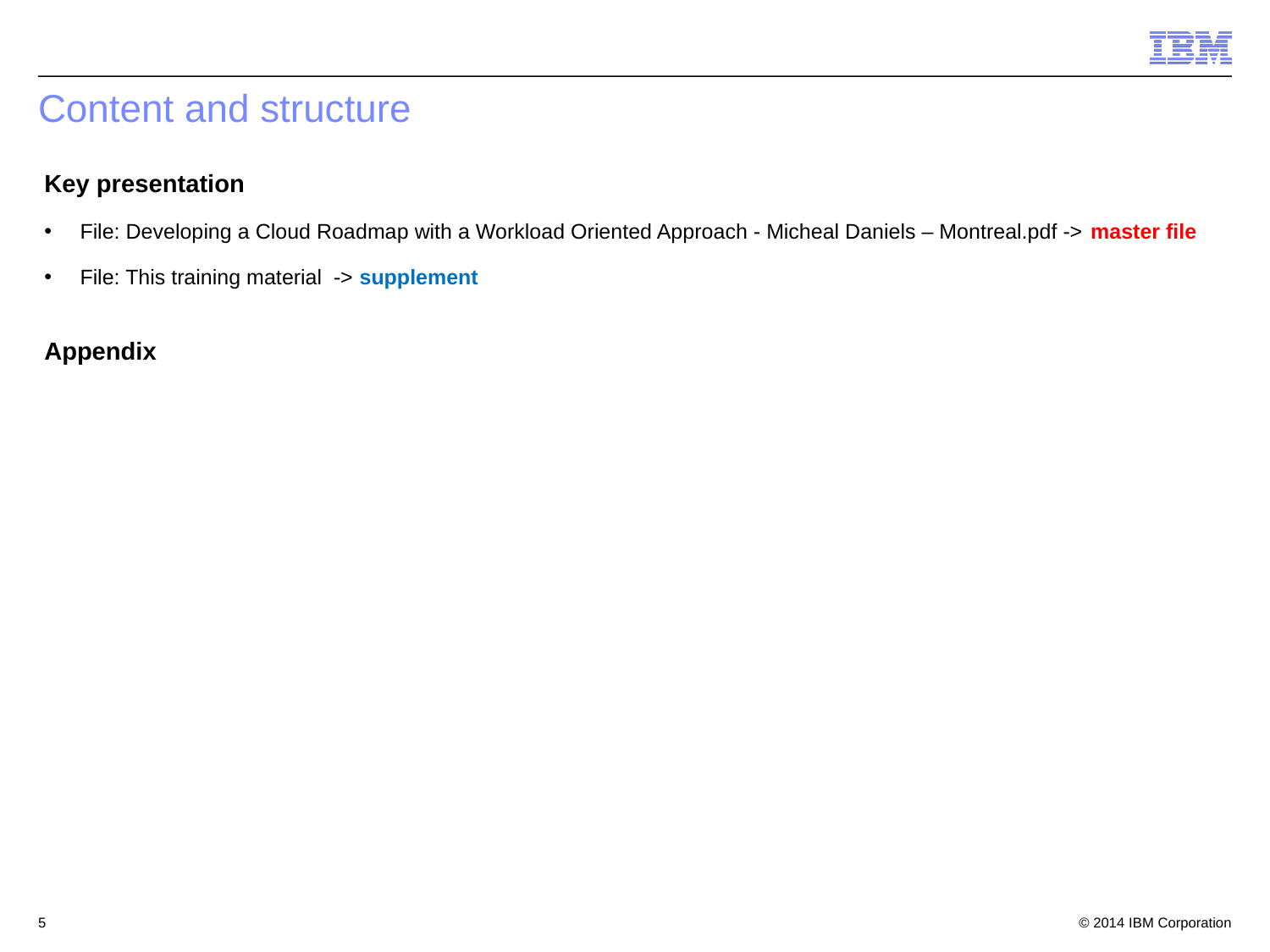

# Content and structure
Key presentation

 File: Developing a Cloud Roadmap with a Workload Oriented Approach - Micheal Daniels – Montreal.pdf -> master file

 File: This training material  -> supplement

Appendix

5